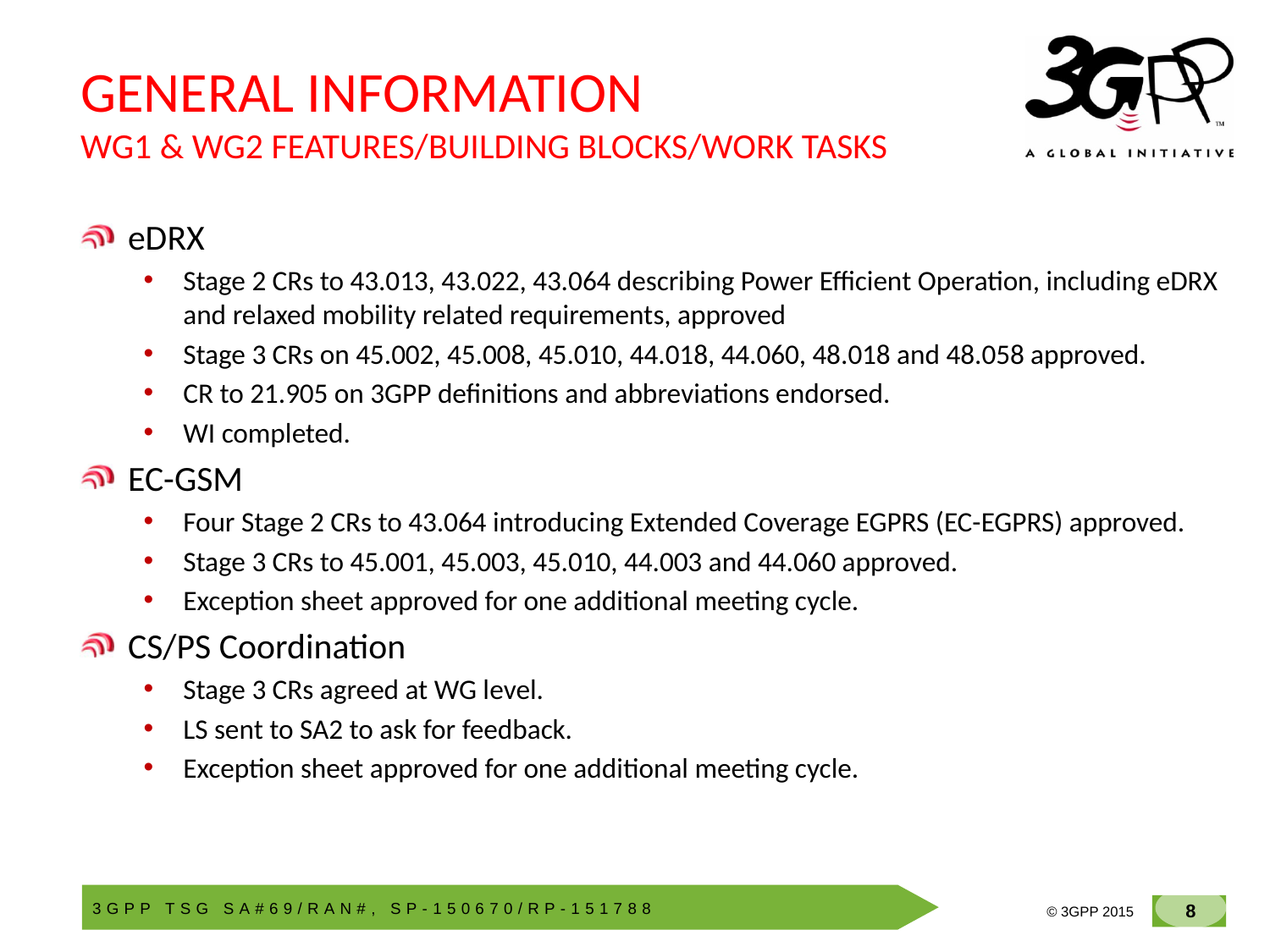

# GENERAL INFORMATION WG1 & WG2 FEATURES/BUILDING BLOCKS/WORK TASKS
eDRX
Stage 2 CRs to 43.013, 43.022, 43.064 describing Power Efficient Operation, including eDRX and relaxed mobility related requirements, approved
Stage 3 CRs on 45.002, 45.008, 45.010, 44.018, 44.060, 48.018 and 48.058 approved.
CR to 21.905 on 3GPP definitions and abbreviations endorsed.
WI completed.
EC-GSM
Four Stage 2 CRs to 43.064 introducing Extended Coverage EGPRS (EC-EGPRS) approved.
Stage 3 CRs to 45.001, 45.003, 45.010, 44.003 and 44.060 approved.
Exception sheet approved for one additional meeting cycle.
CS/PS Coordination
Stage 3 CRs agreed at WG level.
LS sent to SA2 to ask for feedback.
Exception sheet approved for one additional meeting cycle.